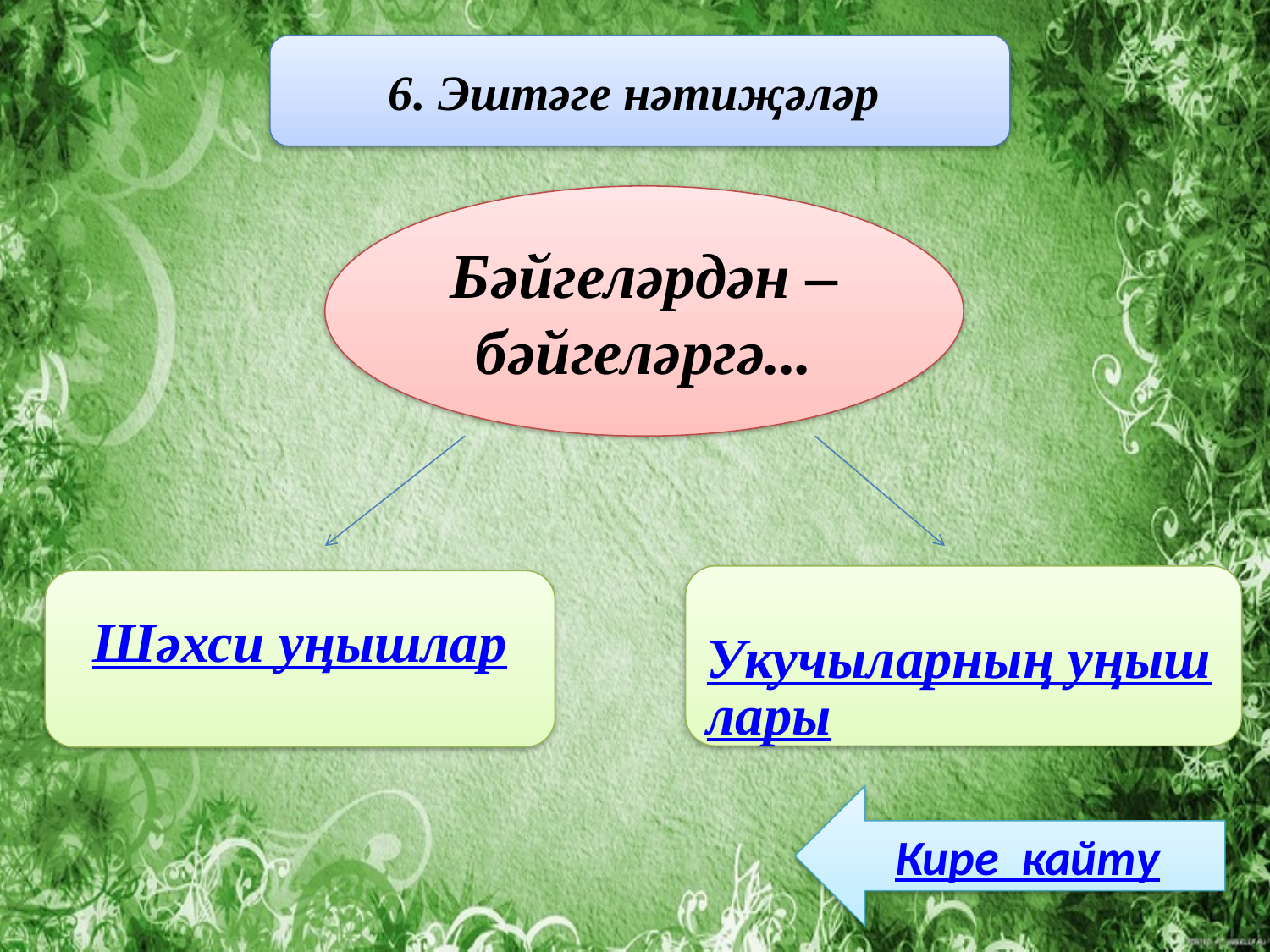

6. Эштәге нәтиҗәләр
Бәйгеләрдән – бәйгеләргә...
Укучыларның уңышлары
Шәхси уңышлар

Кире  кайту